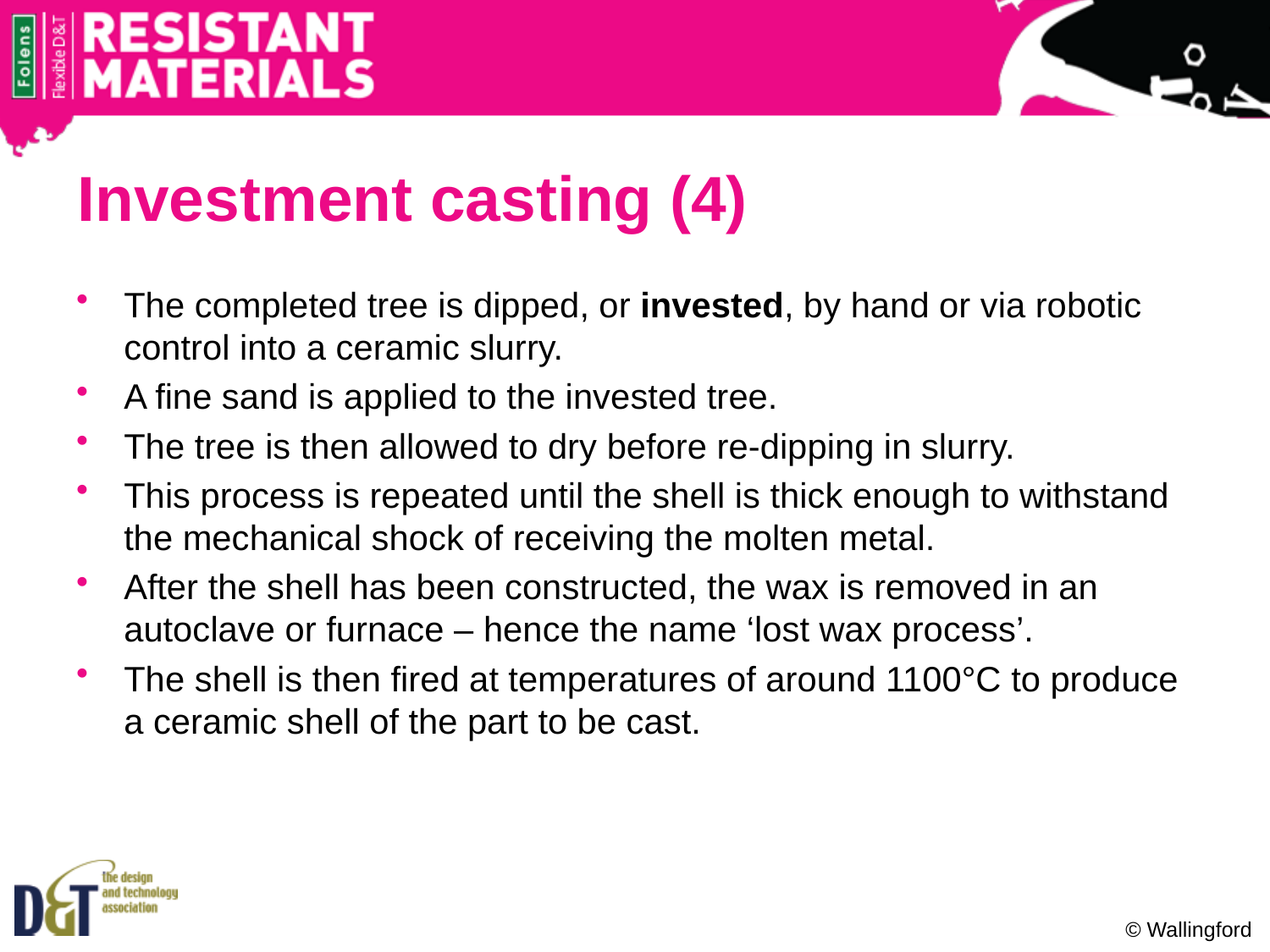

# Investment casting (4)
The completed tree is dipped, or invested, by hand or via robotic control into a ceramic slurry.
A fine sand is applied to the invested tree.
The tree is then allowed to dry before re-dipping in slurry.
This process is repeated until the shell is thick enough to withstand the mechanical shock of receiving the molten metal.
After the shell has been constructed, the wax is removed in an autoclave or furnace – hence the name ‘lost wax process’.
The shell is then fired at temperatures of around 1100°C to produce a ceramic shell of the part to be cast.

© Wallingford